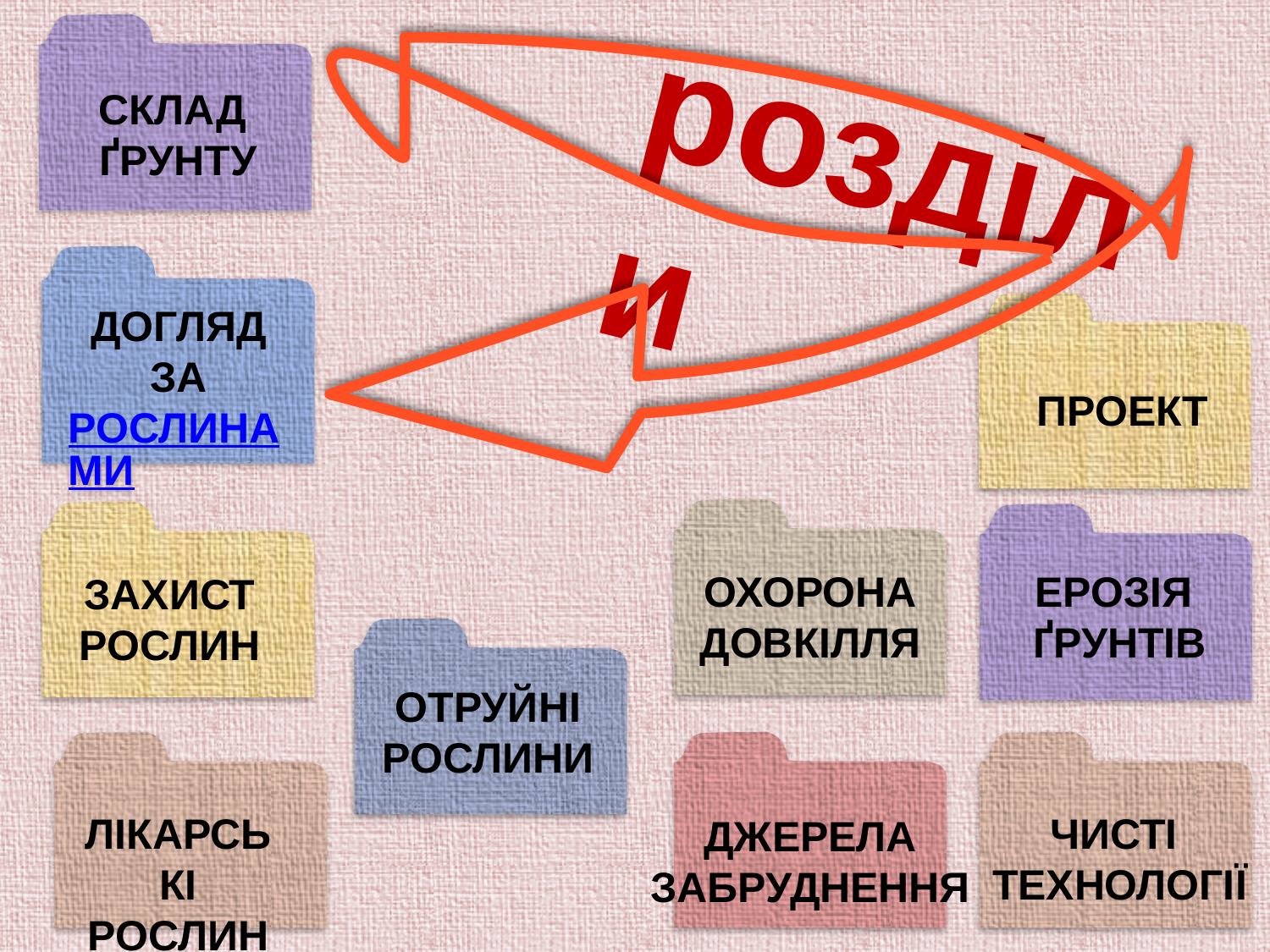

розділи
Склад
ґрунту
Догляд
За
рослинами

проект

Охорона
довкілля
Ерозія
ґрунтів
Захист
рослин

Отруйні
рослини

Лікарські рослини
Чисті
технології
Джерела
забруднення
3